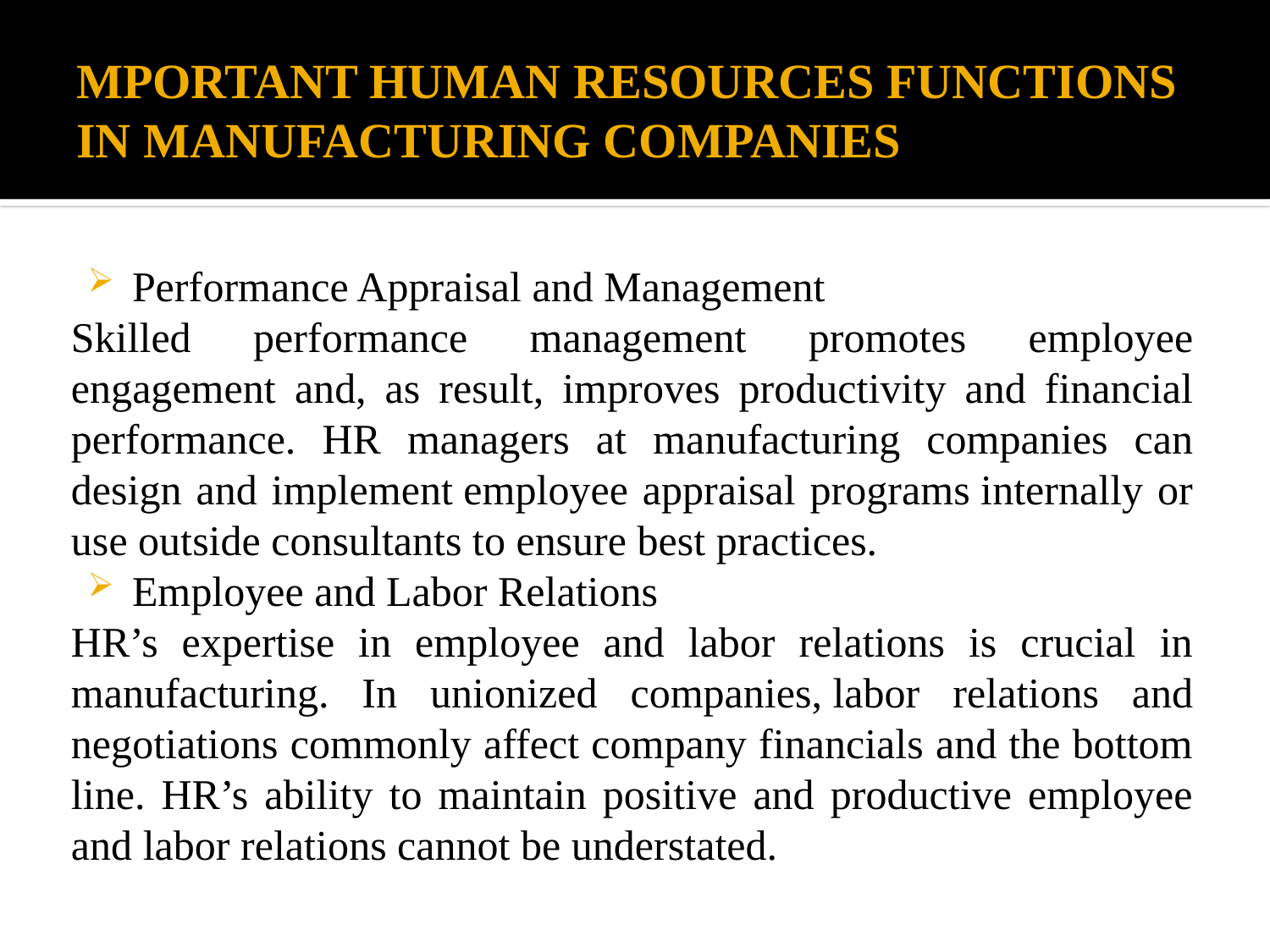

# MPORTANT HUMAN RESOURCES FUNCTIONS IN MANUFACTURING COMPANIES
Performance Appraisal and Management
Skilled performance management promotes employee engagement and, as result, improves productivity and financial performance. HR managers at manufacturing companies can design and implement employee appraisal programs internally or use outside consultants to ensure best practices.
Employee and Labor Relations
HR’s expertise in employee and labor relations is crucial in manufacturing. In unionized companies, labor relations and negotiations commonly affect company financials and the bottom line. HR’s ability to maintain positive and productive employee and labor relations cannot be understated.